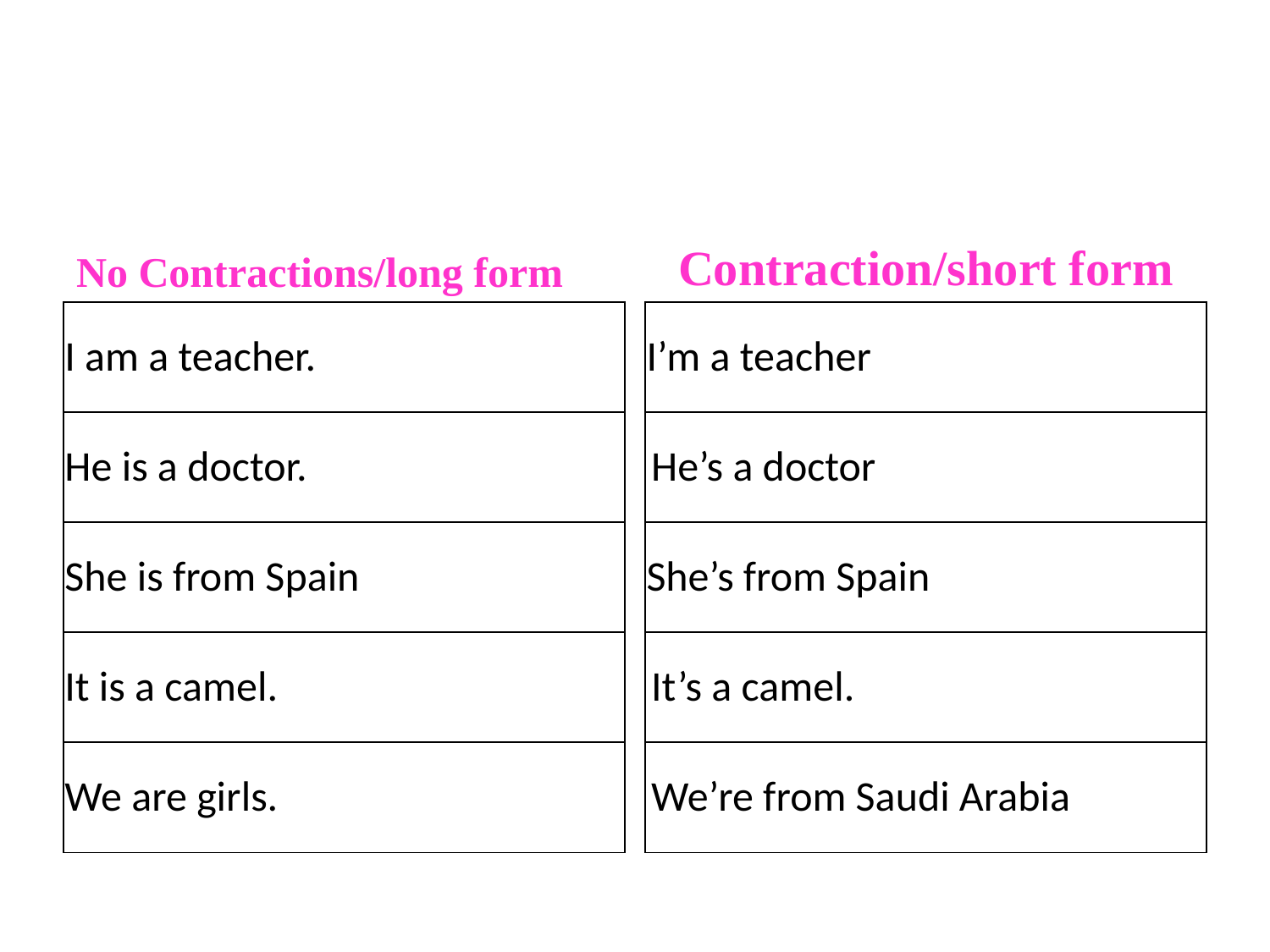

No Contractions/long form
Contraction/short form
| I am a teacher. |
| --- |
| He is a doctor. |
| She is from Spain |
| It is a camel. |
| We are girls. |
| I’m a teacher |
| --- |
| He’s a doctor |
| She’s from Spain |
| It’s a camel. |
| We’re from Saudi Arabia |